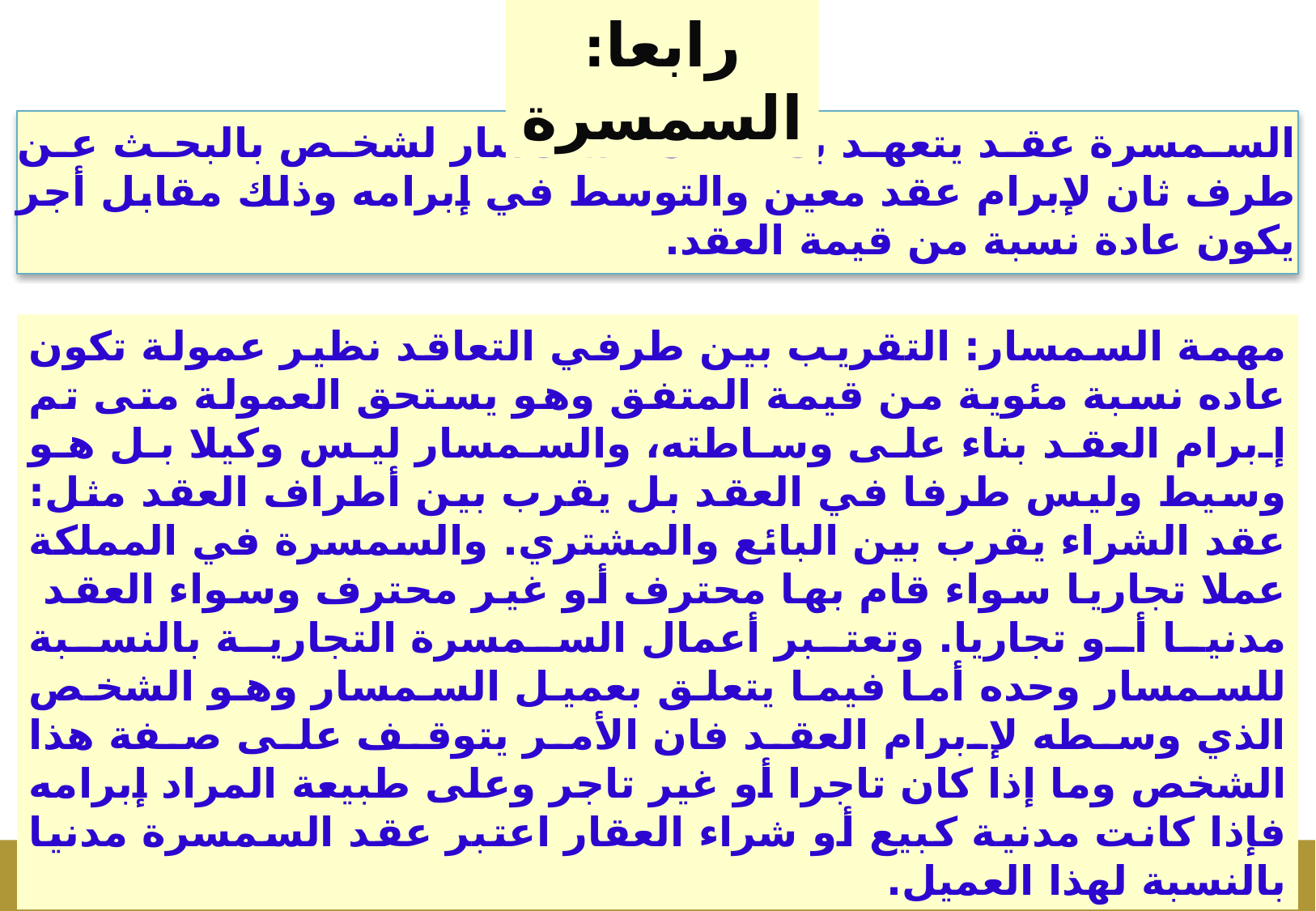

رابعا: السمسرة
السمسرة عقد يتعهد بمقتضاه السمسار لشخص بالبحث عن طرف ثان لإبرام عقد معين والتوسط في إبرامه وذلك مقابل أجر يكون عادة نسبة من قيمة العقد.
مهمة السمسار: التقريب بين طرفي التعاقد نظير عمولة تكون عاده نسبة مئوية من قيمة المتفق وهو يستحق العمولة متى تم إبرام العقد بناء على وساطته، والسمسار ليس وكيلا بل هو وسيط وليس طرفا في العقد بل يقرب بين أطراف العقد مثل: عقد الشراء يقرب بين البائع والمشتري. والسمسرة في المملكة عملا تجاريا سواء قام بها محترف أو غير محترف وسواء العقد  مدنيا أو تجاريا. وتعتبر أعمال السمسرة التجارية بالنسبة للسمسار وحده أما فيما يتعلق بعميل السمسار وهو الشخص الذي وسطه لإبرام العقد فان الأمر يتوقف على صفة هذا الشخص وما إذا كان تاجرا أو غير تاجر وعلى طبيعة المراد إبرامه فإذا كانت مدنية كبيع أو شراء العقار اعتبر عقد السمسرة مدنيا بالنسبة لهذا العميل.